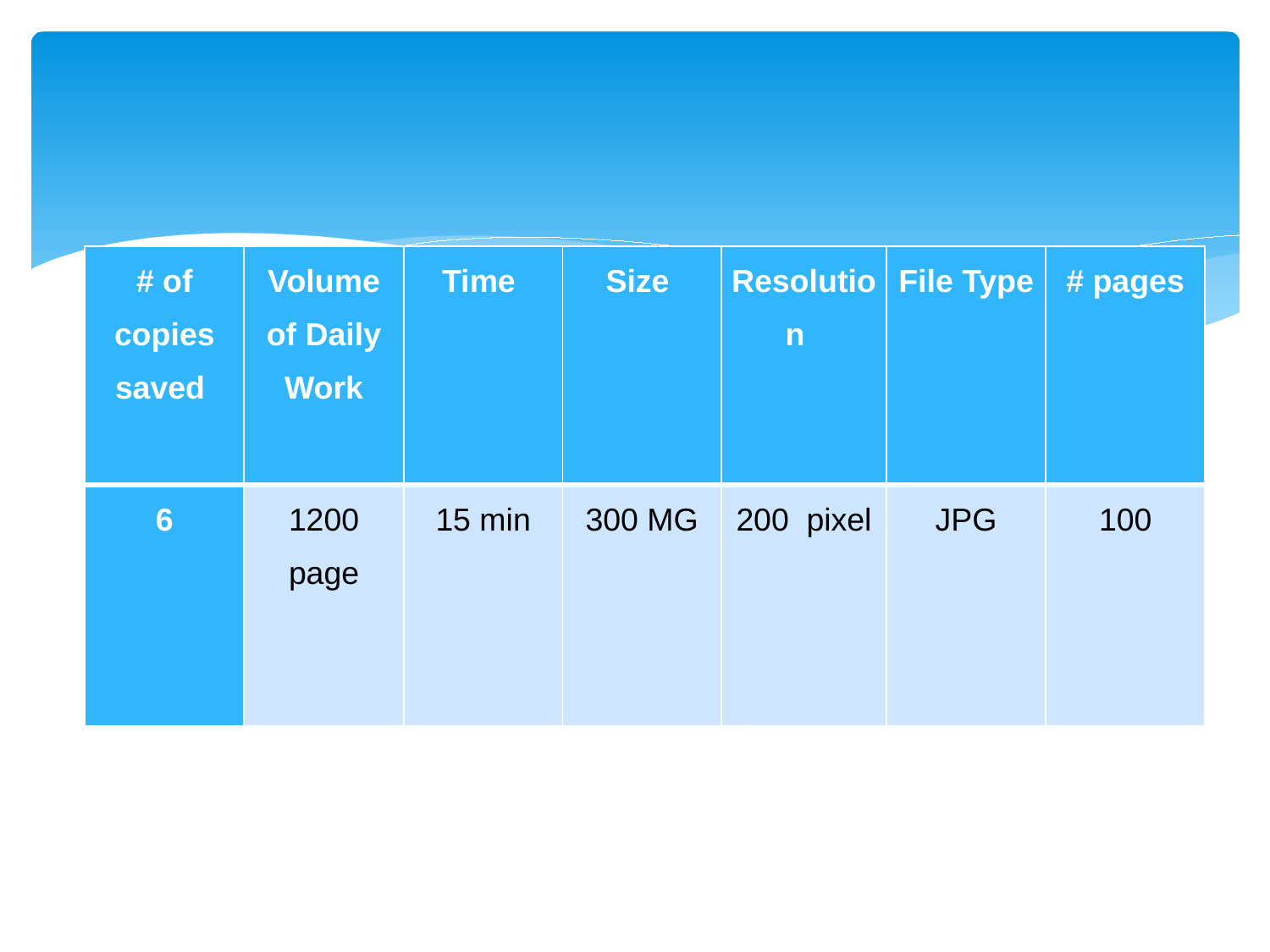

| # of copies saved | Volume of Daily Work | Time | Size | Resolution | File Type | # pages |
| --- | --- | --- | --- | --- | --- | --- |
| 6 | 1200 page | 15 min | 300 MG | 200 pixel | JPG | 100 |